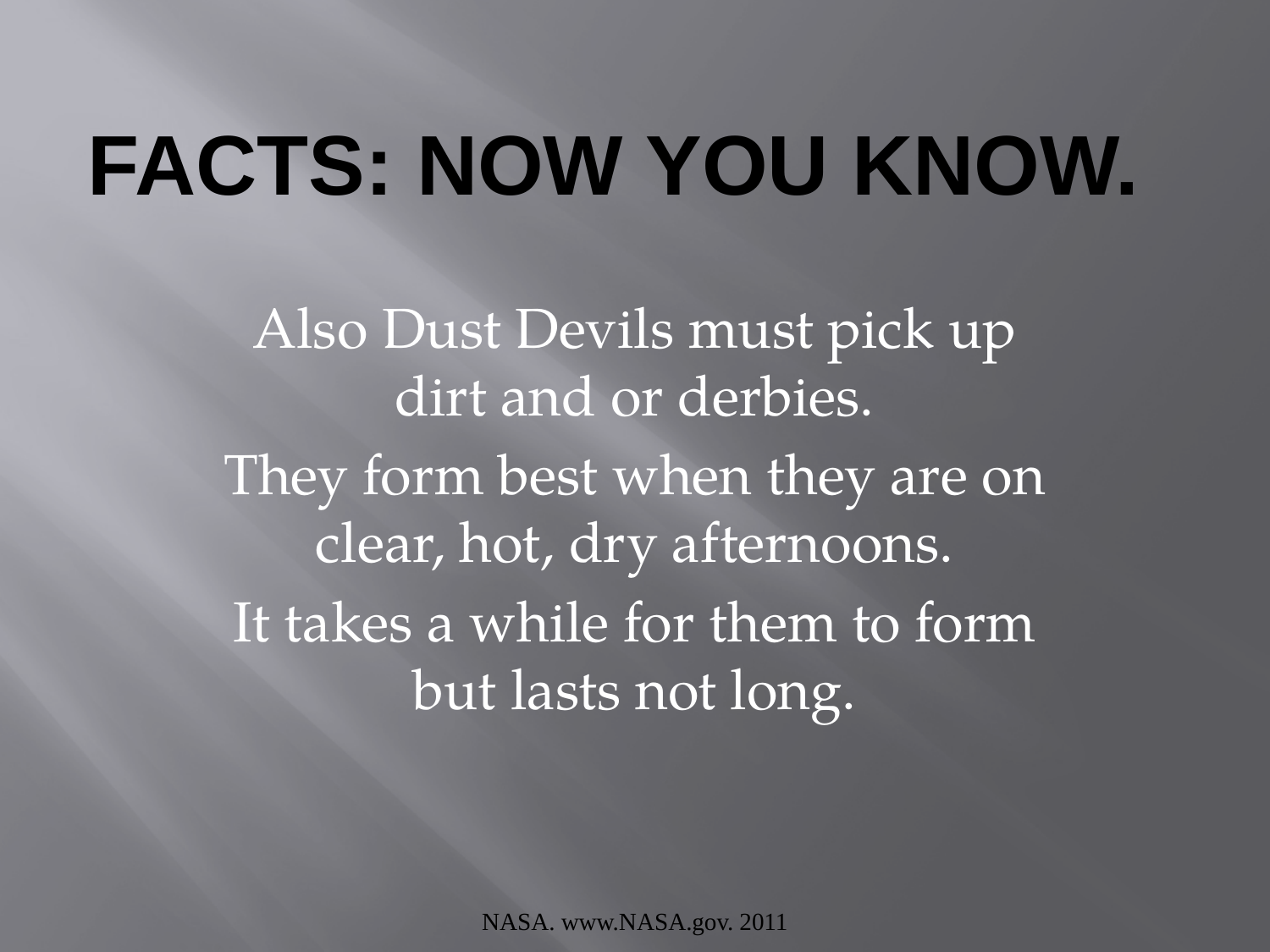

# Facts: Now you know.
Also Dust Devils must pick up dirt and or derbies.
They form best when they are on clear, hot, dry afternoons.
It takes a while for them to form but lasts not long.
NASA. www.NASA.gov. 2011